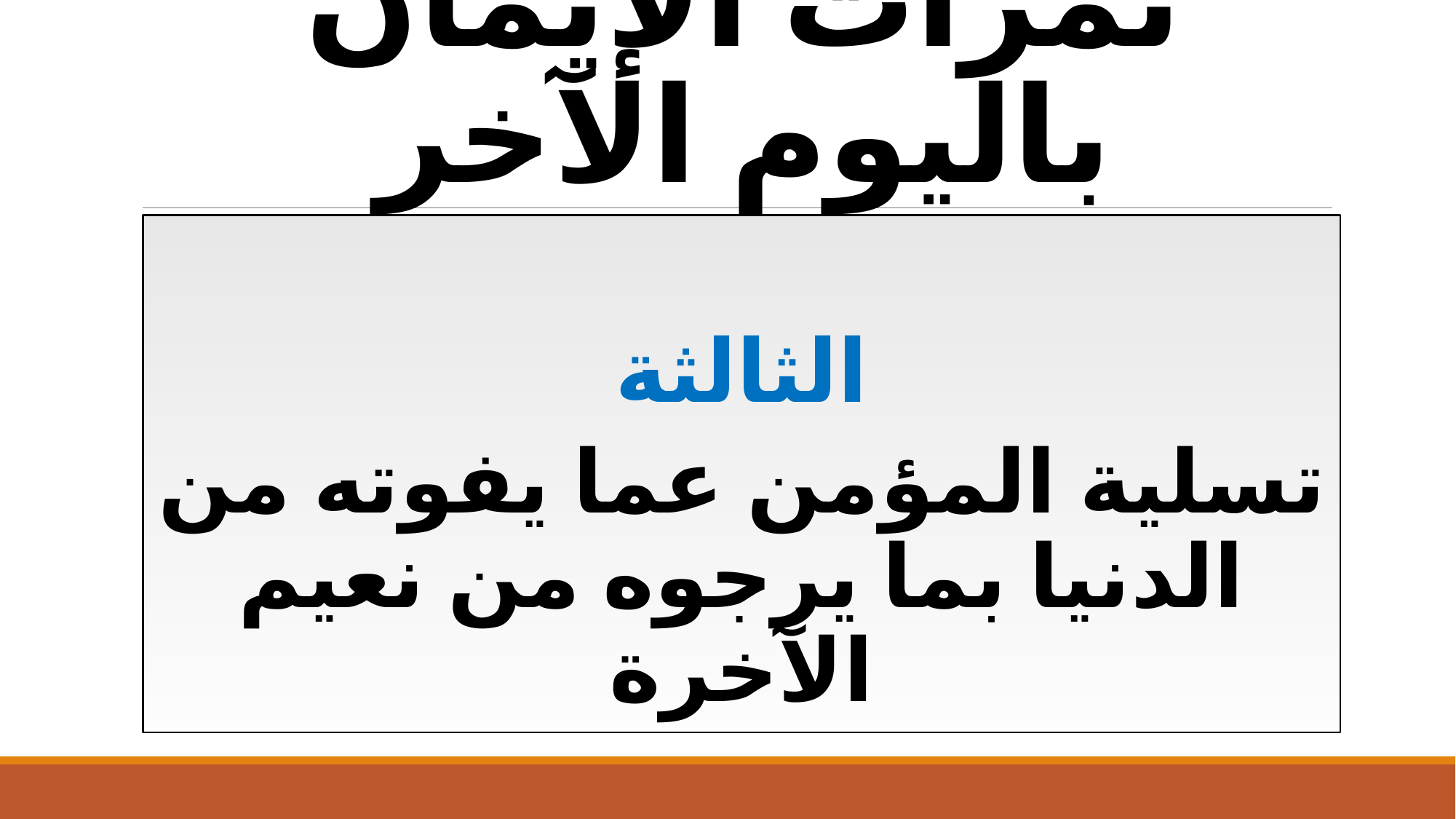

# ثمرات الإيمان باليوم الآخر

الثالثة
تسلية المؤمن عما يفوته من الدنيا بما يرجوه من نعيم الآخرة